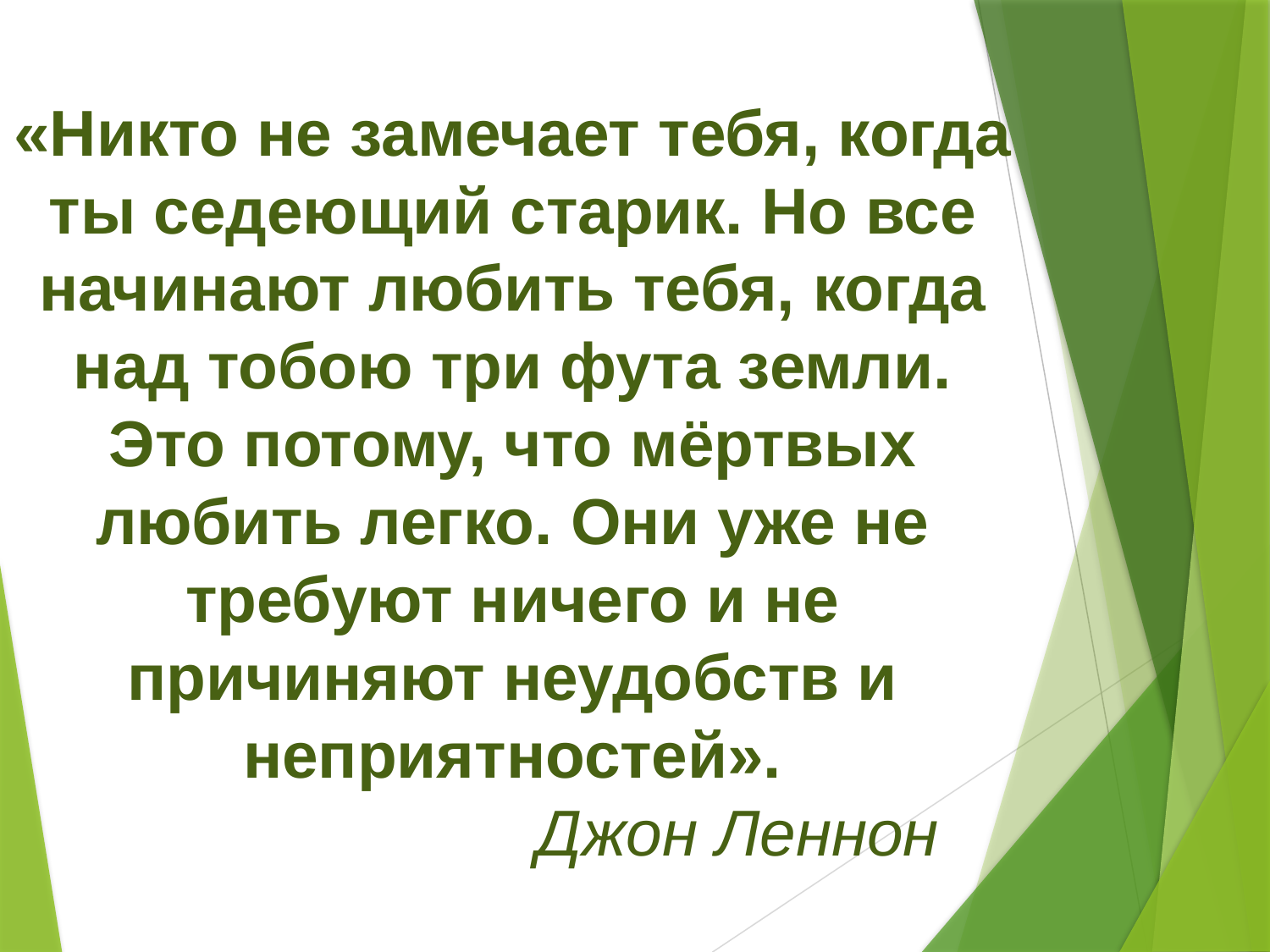

# «Никто не замечает тебя, когда ты седеющий старик. Но все начинают любить тебя, когда над тобою три фута земли. Это потому, что мёртвых любить легко. Они уже не требуют ничего и не причиняют неудобств и неприятностей». Джон Леннон